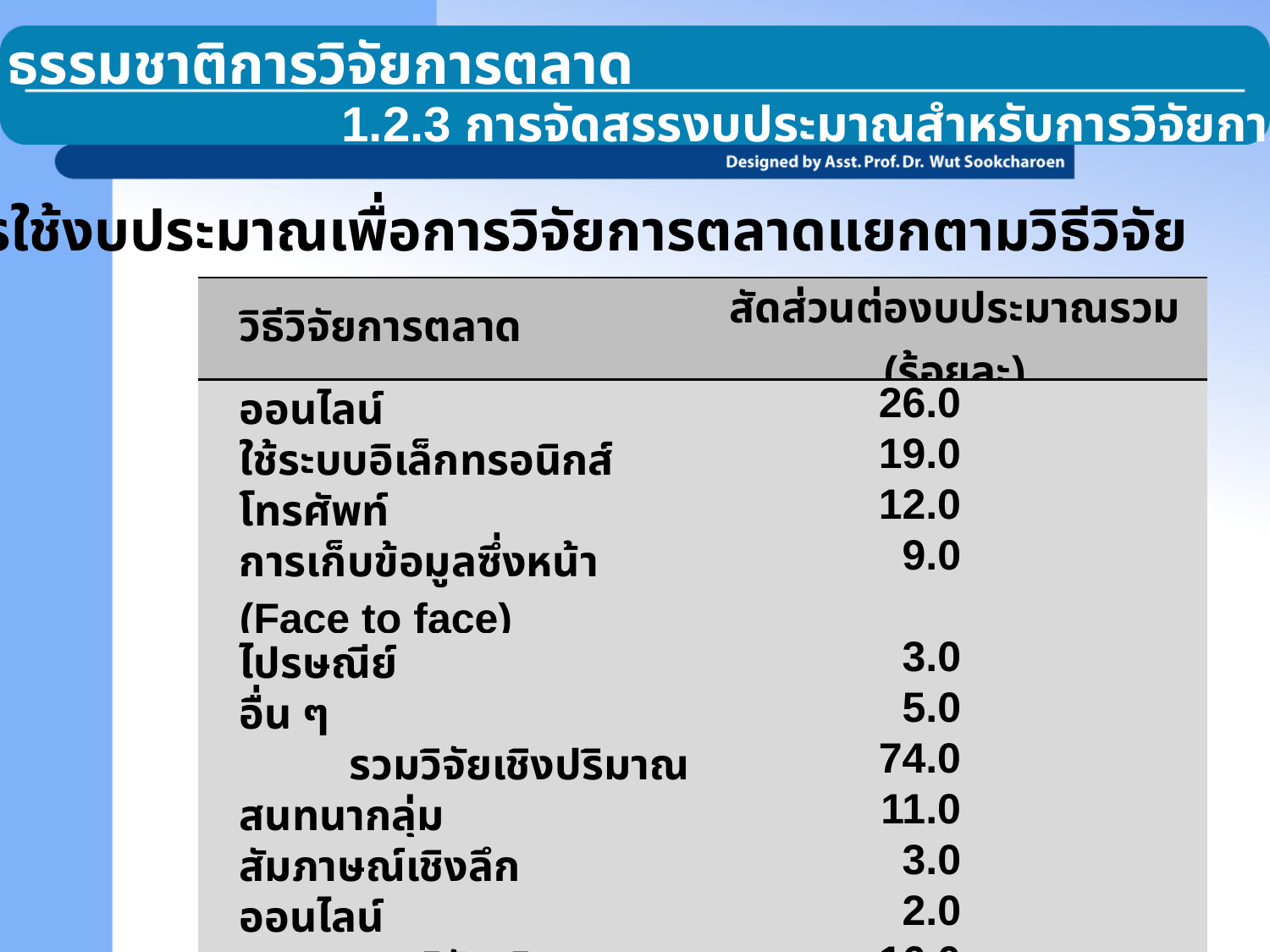

1.2 ธรรมชาติการวิจัยการตลาด
1.2.3 การจัดสรรงบประมาณสำหรับการวิจัยการตลาด
การใช้งบประมาณเพื่อการวิจัยการตลาดแยกตามวิธีวิจัย
| วิธีวิจัยการตลาด | สัดส่วนต่องบประมาณรวม (ร้อยละ) |  |
| --- | --- | --- |
| ออนไลน์ | 26.0 |  |
| ใช้ระบบอิเล็กทรอนิกส์ | 19.0 |  |
| โทรศัพท์ | 12.0 |  |
| การเก็บข้อมูลซึ่งหน้า (Face to face) | 9.0 |  |
| ไปรษณีย์ | 3.0 |  |
| อื่น ๆ | 5.0 |  |
| รวมวิจัยเชิงปริมาณ | 74.0 |  |
| สนทนากลุ่ม | 11.0 |  |
| สัมภาษณ์เชิงลึก | 3.0 |  |
| ออนไลน์ | 2.0 |  |
| รวมวิจัยเชิงคุณภาพ | 16.0 |  |